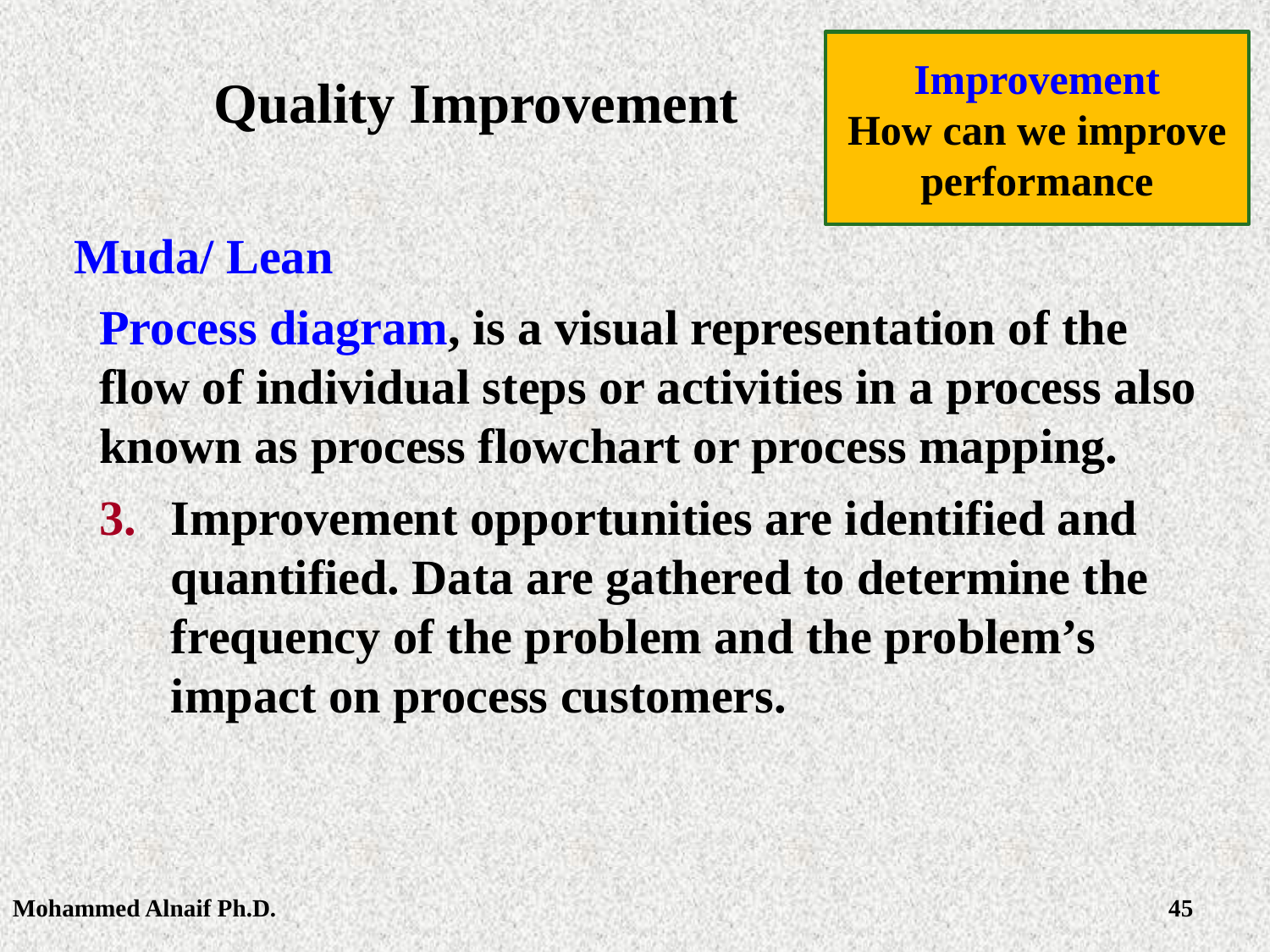

Improvement
How can we improve performance
# Quality Improvement
Muda/ Lean
Process diagram, is a visual representation of the flow of individual steps or activities in a process also known as process flowchart or process mapping.
Improvement opportunities are identified and quantified. Data are gathered to determine the frequency of the problem and the problem’s impact on process customers.
Mohammed Alnaif Ph.D.
2/28/2016
45